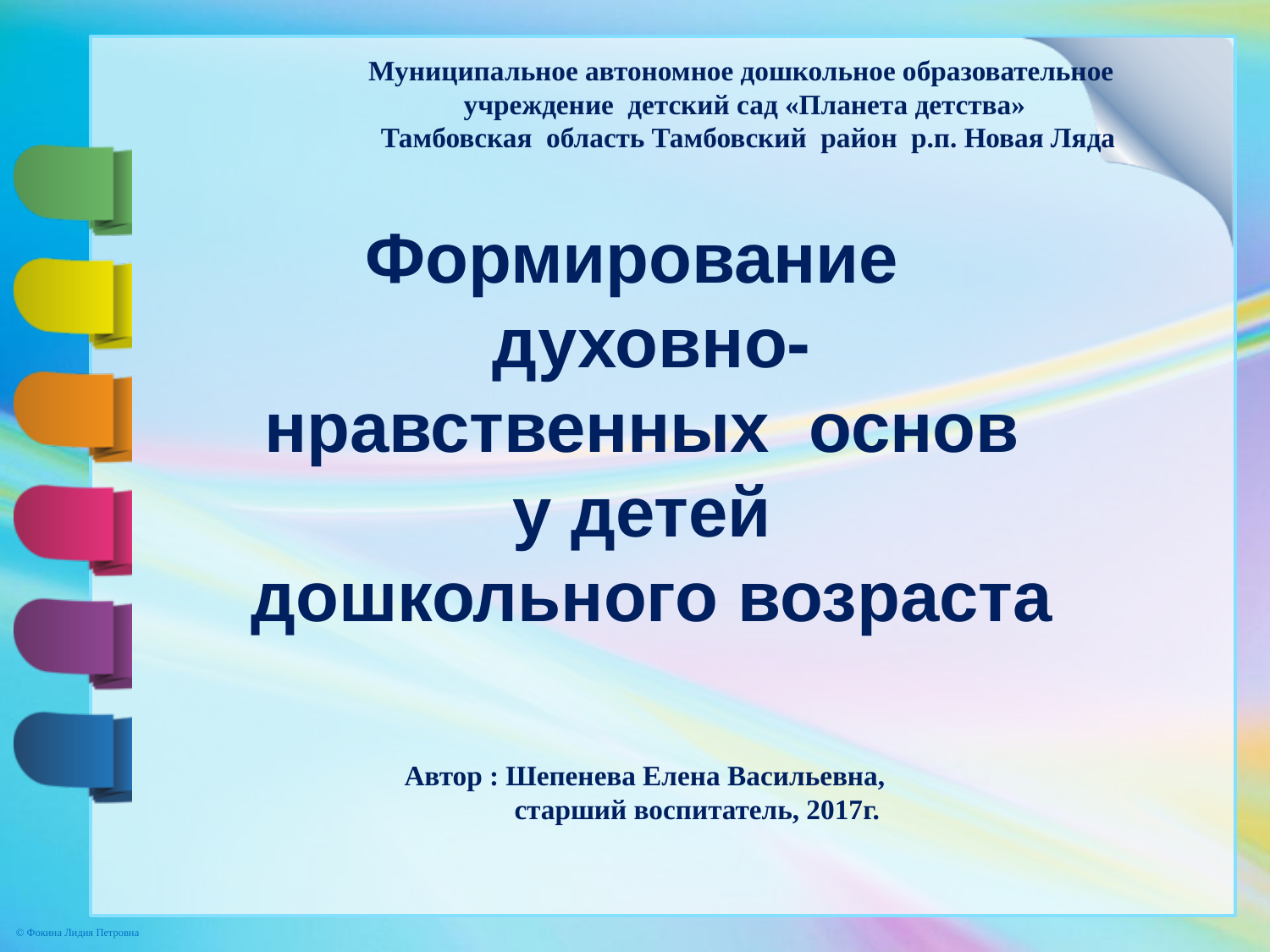

Формирование
духовно- нравственных  основ  у детей
дошкольного возраста

Автор : Шепенева Елена Васильевна,
             старший воспитатель, 2017г.
Муниципальное автономное дошкольное образовательное
учреждение  детский сад «Планета детства»
 Тамбовская  область Тамбовский  район  р.п. Новая Ляда